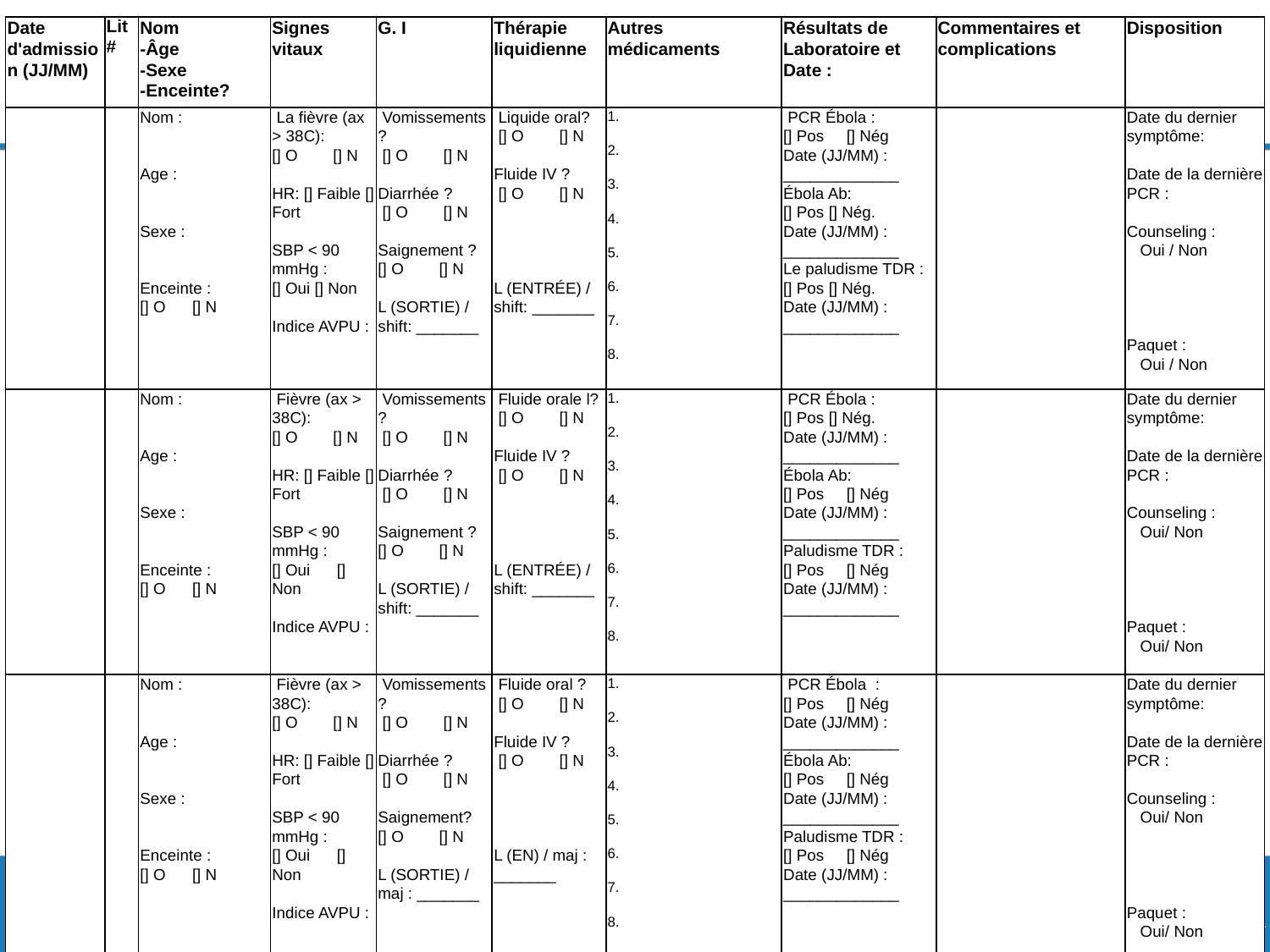

| Date d'admission (JJ/MM) | Lit # | Nom -Âge -Sexe -Enceinte? | Signes vitaux | G. I | Thérapie liquidienne | Autres médicaments | Résultats de Laboratoire et Date : | Commentaires et complications | Disposition |
| --- | --- | --- | --- | --- | --- | --- | --- | --- | --- |
|  |  | Nom :   Age :     Sexe : Enceinte : [] O [] N | La fièvre (ax > 38C): [] O [] N   HR: [] Faible [] Fort SBP < 90 mmHg : [] Oui [] Non Indice AVPU : | Vomissements?  [] O [] N   Diarrhée ?  [] O [] N Saignement ? [] O [] N L (SORTIE) / shift: \_\_\_\_\_\_\_ | Liquide oral?  [] O [] N   Fluide IV ? [] O [] N   L (ENTRÉE) / shift: \_\_\_\_\_\_\_ | 1. 2. 3. 4. 5. 6. 7. 8. | PCR Ébola : [] Pos [] Nég Date (JJ/MM) : \_\_\_\_\_\_\_\_\_\_\_\_\_ Ébola Ab: [] Pos [] Nég. Date (JJ/MM) : \_\_\_\_\_\_\_\_\_\_\_\_\_ Le paludisme TDR : [] Pos [] Nég. Date (JJ/MM) : \_\_\_\_\_\_\_\_\_\_\_\_\_ |  | Date du dernier symptôme:   Date de la dernière PCR :   Counseling : Oui / Non Paquet : Oui / Non |
|  |  | Nom :   Age :     Sexe : Enceinte : [] O [] N | Fièvre (ax > 38C): [] O [] N   HR: [] Faible [] Fort SBP < 90 mmHg : [] Oui [] Non Indice AVPU : | Vomissements?  [] O [] N   Diarrhée ?  [] O [] N Saignement ? [] O [] N L (SORTIE) / shift: \_\_\_\_\_\_\_ | Fluide orale l?  [] O [] N   Fluide IV ? [] O [] N   L (ENTRÉE) / shift: \_\_\_\_\_\_\_ | 1. 2. 3. 4. 5. 6. 7. 8. | PCR Ébola : [] Pos [] Nég. Date (JJ/MM) : \_\_\_\_\_\_\_\_\_\_\_\_\_ Ébola Ab: [] Pos [] Nég Date (JJ/MM) : \_\_\_\_\_\_\_\_\_\_\_\_\_ Paludisme TDR : [] Pos [] Nég Date (JJ/MM) : \_\_\_\_\_\_\_\_\_\_\_\_\_ |  | Date du dernier symptôme:   Date de la dernière PCR :   Counseling : Oui/ Non Paquet : Oui/ Non |
|  |  | Nom :   Age :     Sexe : Enceinte : [] O [] N | Fièvre (ax > 38C): [] O [] N   HR: [] Faible [] Fort SBP < 90 mmHg : [] Oui [] Non Indice AVPU : | Vomissements?  [] O [] N   Diarrhée ?  [] O [] N Saignement? [] O [] N L (SORTIE) / maj : \_\_\_\_\_\_\_ | Fluide oral ?  [] O [] N   Fluide IV ? [] O [] N   L (EN) / maj : \_\_\_\_\_\_\_ | 1. 2. 3. 4. 5. 6. 7. 8. | PCR Ébola : [] Pos [] Nég Date (JJ/MM) : \_\_\_\_\_\_\_\_\_\_\_\_\_ Ébola Ab: [] Pos [] Nég Date (JJ/MM) : \_\_\_\_\_\_\_\_\_\_\_\_\_ Paludisme TDR : [] Pos [] Nég Date (JJ/MM) : \_\_\_\_\_\_\_\_\_\_\_\_\_ |  | Date du dernier symptôme:   Date de la dernière PCR :   Counseling : Oui/ Non Paquet : Oui/ Non |